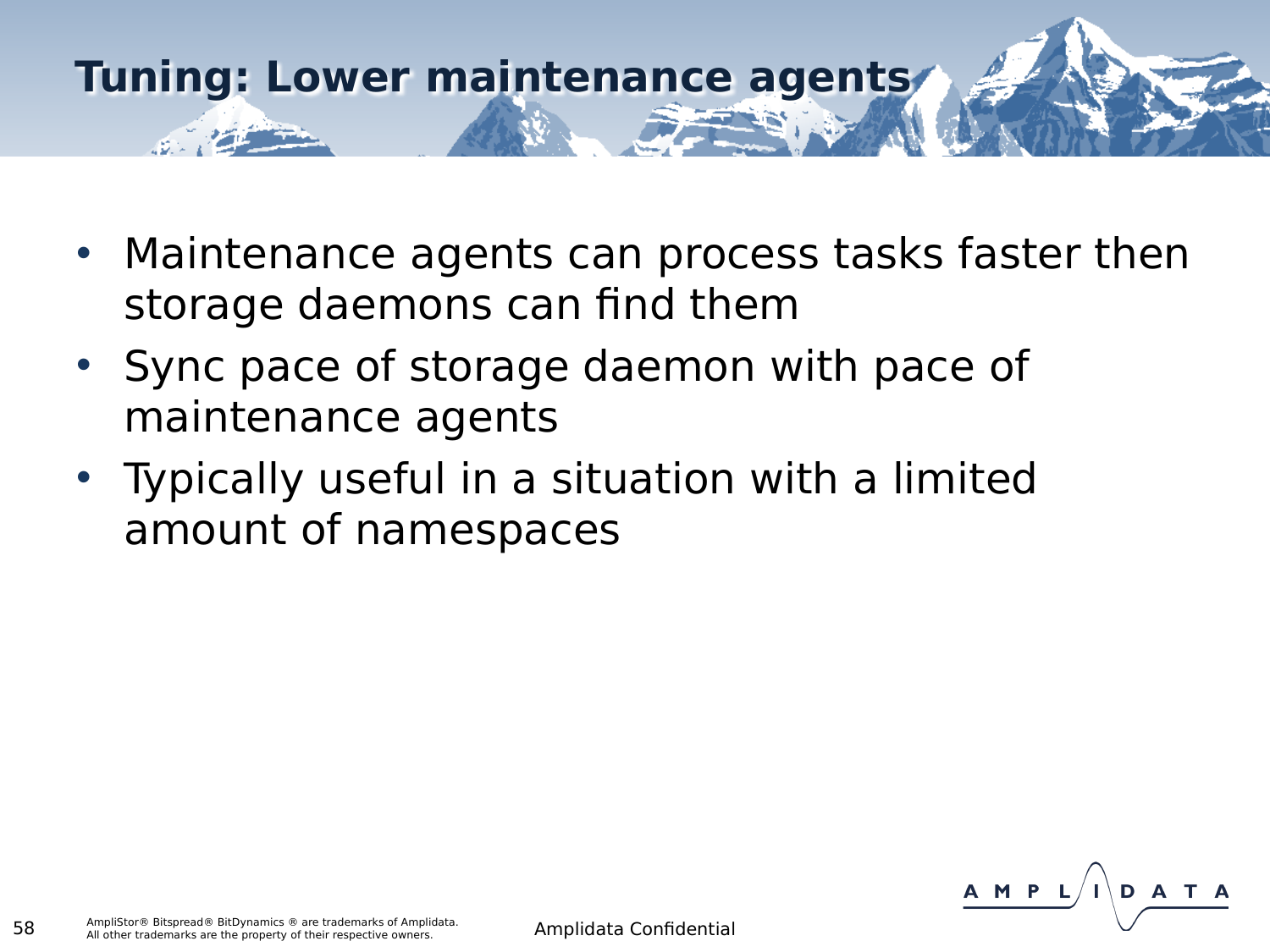

# Tuning: Lower maintenance agents
Maintenance agents can process tasks faster then storage daemons can find them
Sync pace of storage daemon with pace of maintenance agents
Typically useful in a situation with a limited amount of namespaces
58
Amplidata Confidential